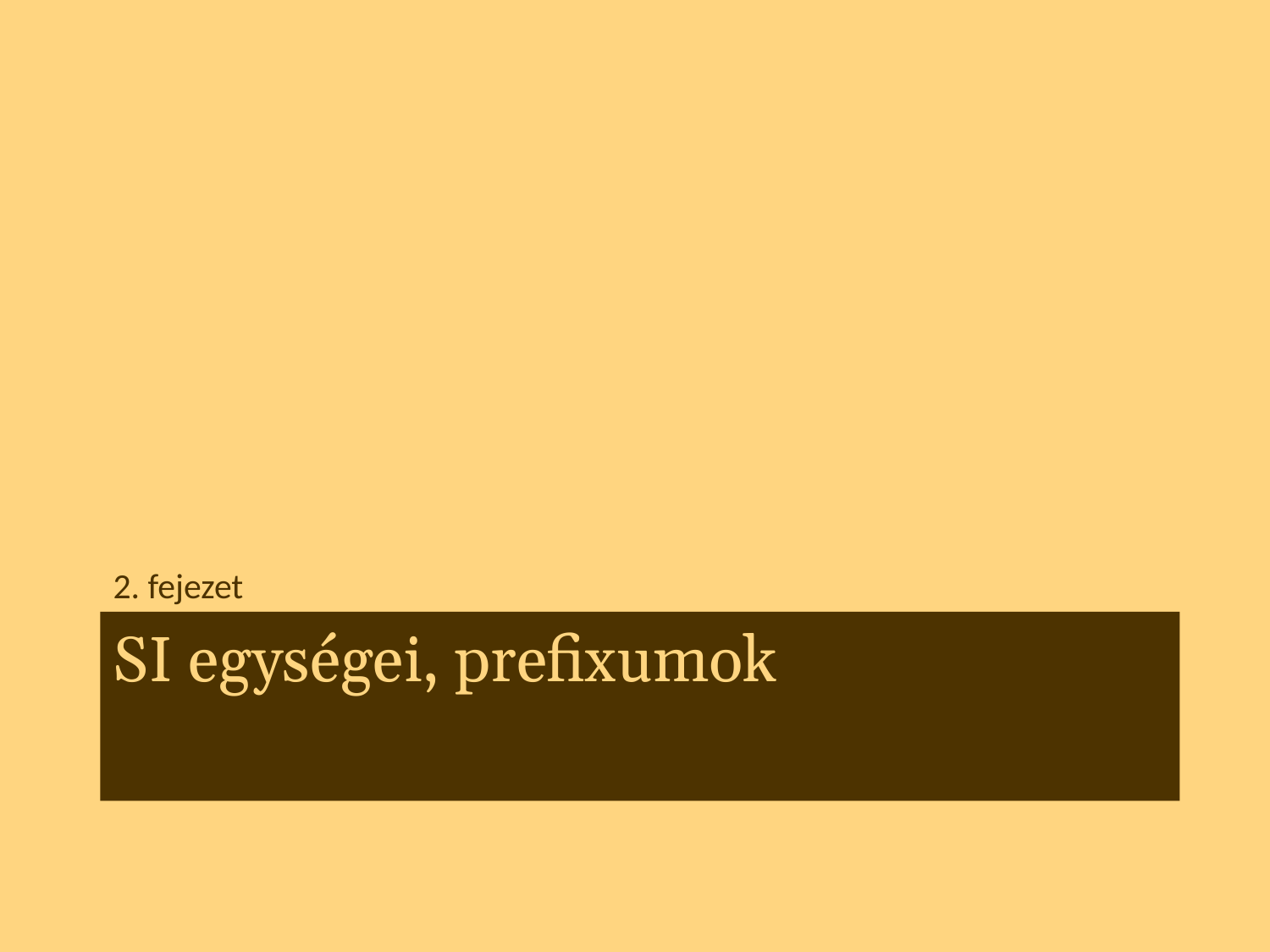

2. fejezet
# SI egységei, prefixumok
15